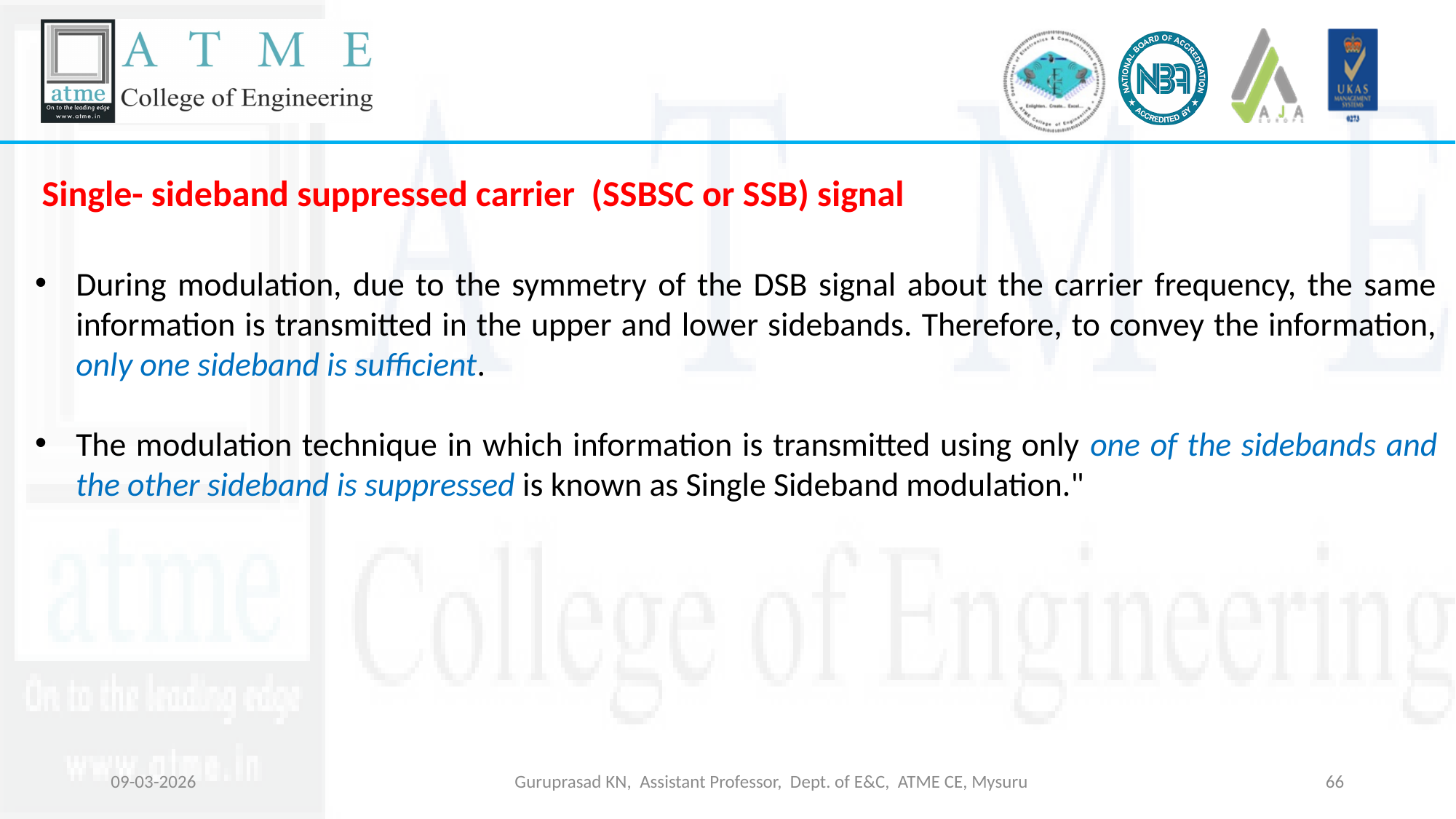

Single- sideband suppressed carrier  (SSBSC or SSB) signal
During modulation, due to the symmetry of the DSB signal about the carrier frequency, the same information is transmitted in the upper and lower sidebands. Therefore, to convey the information, only one sideband is sufficient.

The modulation technique in which information is transmitted using only one of the sidebands and the other sideband is suppressed is known as Single Sideband modulation."
09-03-2026
Guruprasad KN,  Assistant Professor,  Dept. of E&C,  ATME CE, Mysuru
66